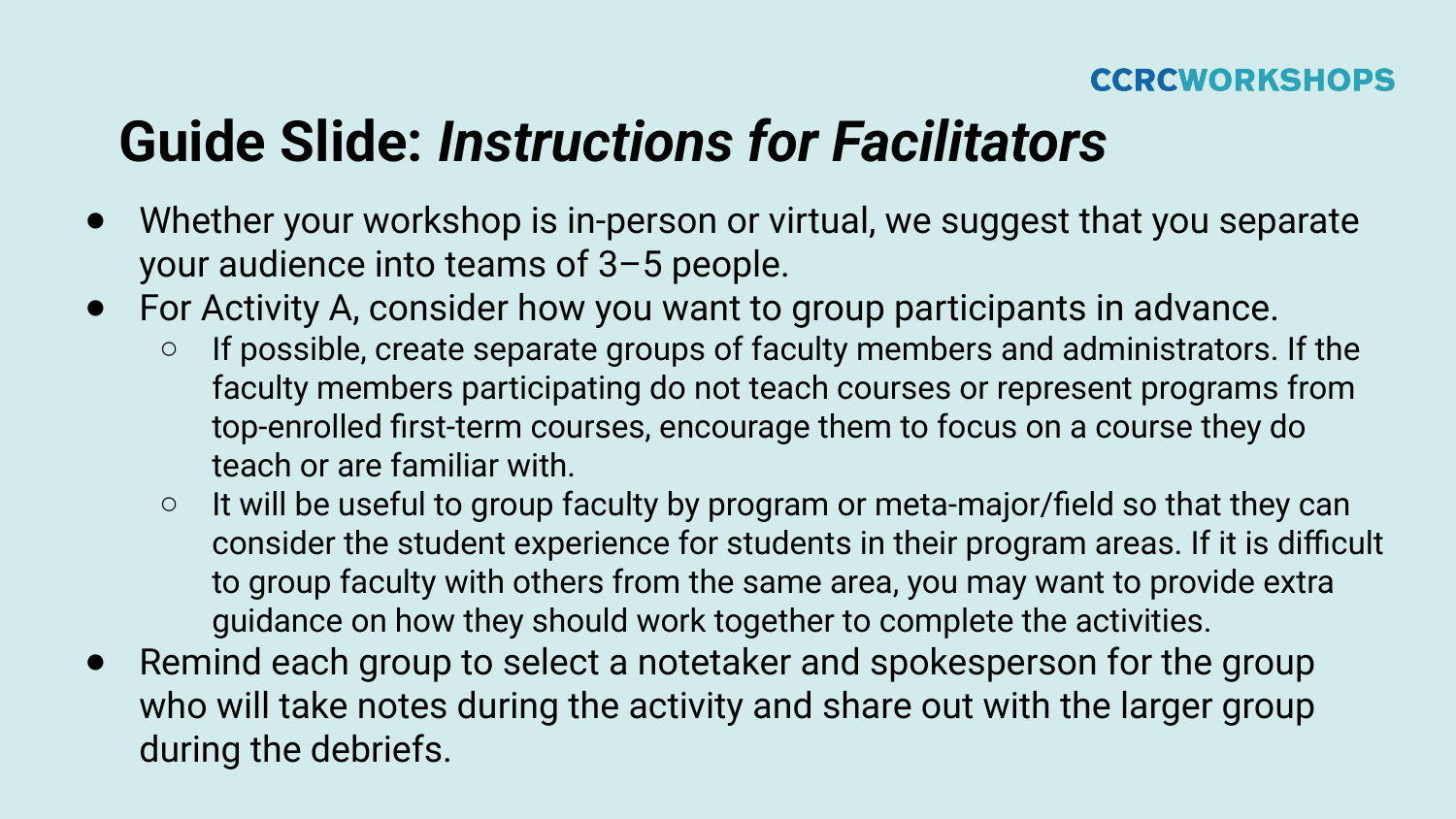

# Guide Slide: Instructions for Facilitators
Whether your workshop is in-person or virtual, we suggest that you separate your audience into teams of 3–5 people.
For Activity A, consider how you want to group participants in advance.
If possible, create separate groups of faculty members and administrators. If the faculty members participating do not teach courses or represent programs from top-enrolled first-term courses, encourage them to focus on a course they do teach or are familiar with.
It will be useful to group faculty by program or meta-major/field so that they can consider the student experience for students in their program areas. If it is difficult to group faculty with others from the same area, you may want to provide extra guidance on how they should work together to complete the activities.
Remind each group to select a notetaker and spokesperson for the group who will take notes during the activity and share out with the larger group during the debriefs.